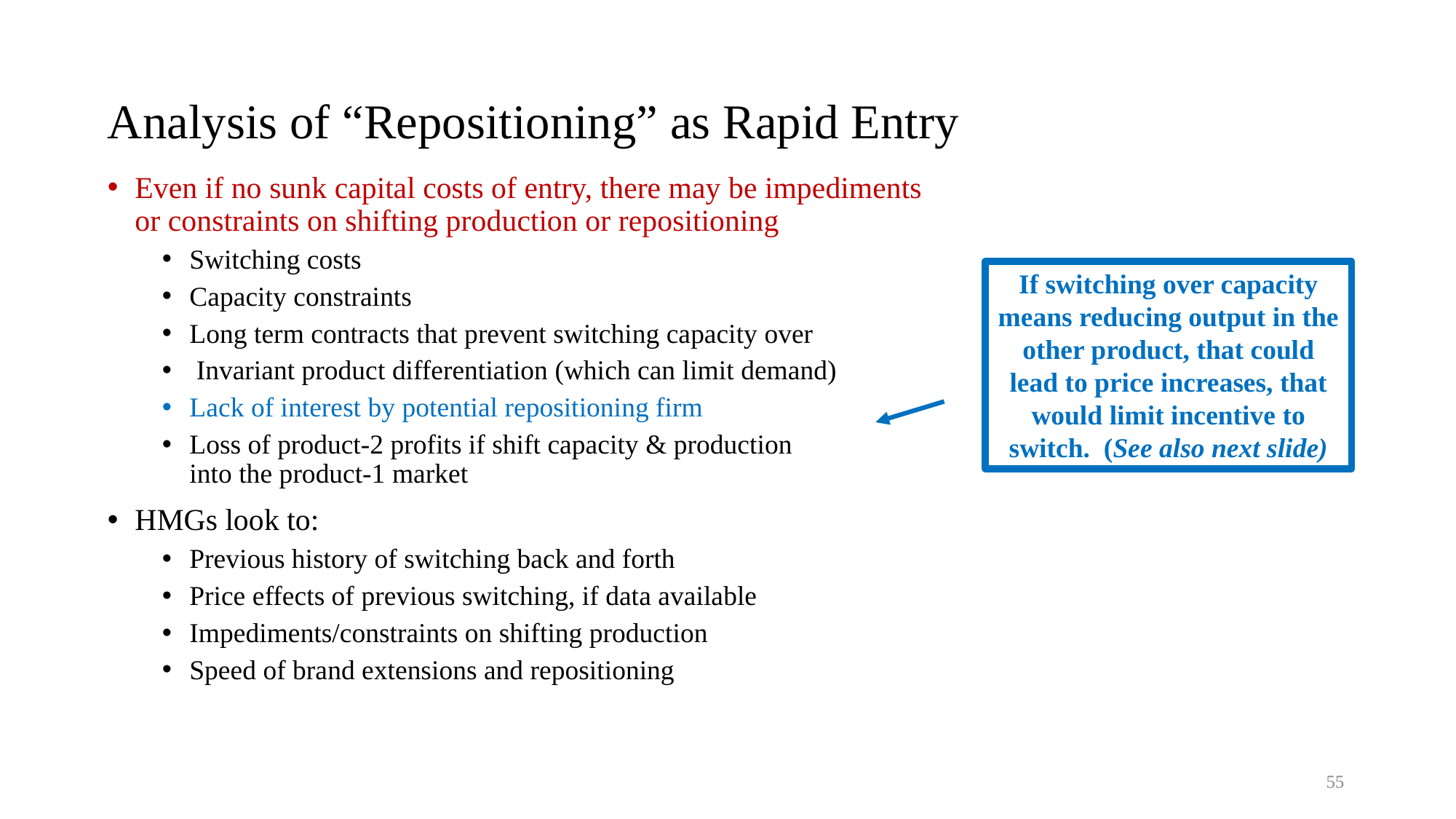

# Analysis of “Repositioning” as Rapid Entry
Even if no sunk capital costs of entry, there may be impediments or constraints on shifting production or repositioning
Switching costs
Capacity constraints
Long term contracts that prevent switching capacity over
 Invariant product differentiation (which can limit demand)
Lack of interest by potential repositioning firm
Loss of product-2 profits if shift capacity & production
into the product-1 market
HMGs look to:
Previous history of switching back and forth
Price effects of previous switching, if data available
Impediments/constraints on shifting production
Speed of brand extensions and repositioning

If switching over capacity means reducing output in the other product, that could lead to price increases, that would limit incentive to switch.  (See also next slide)
55